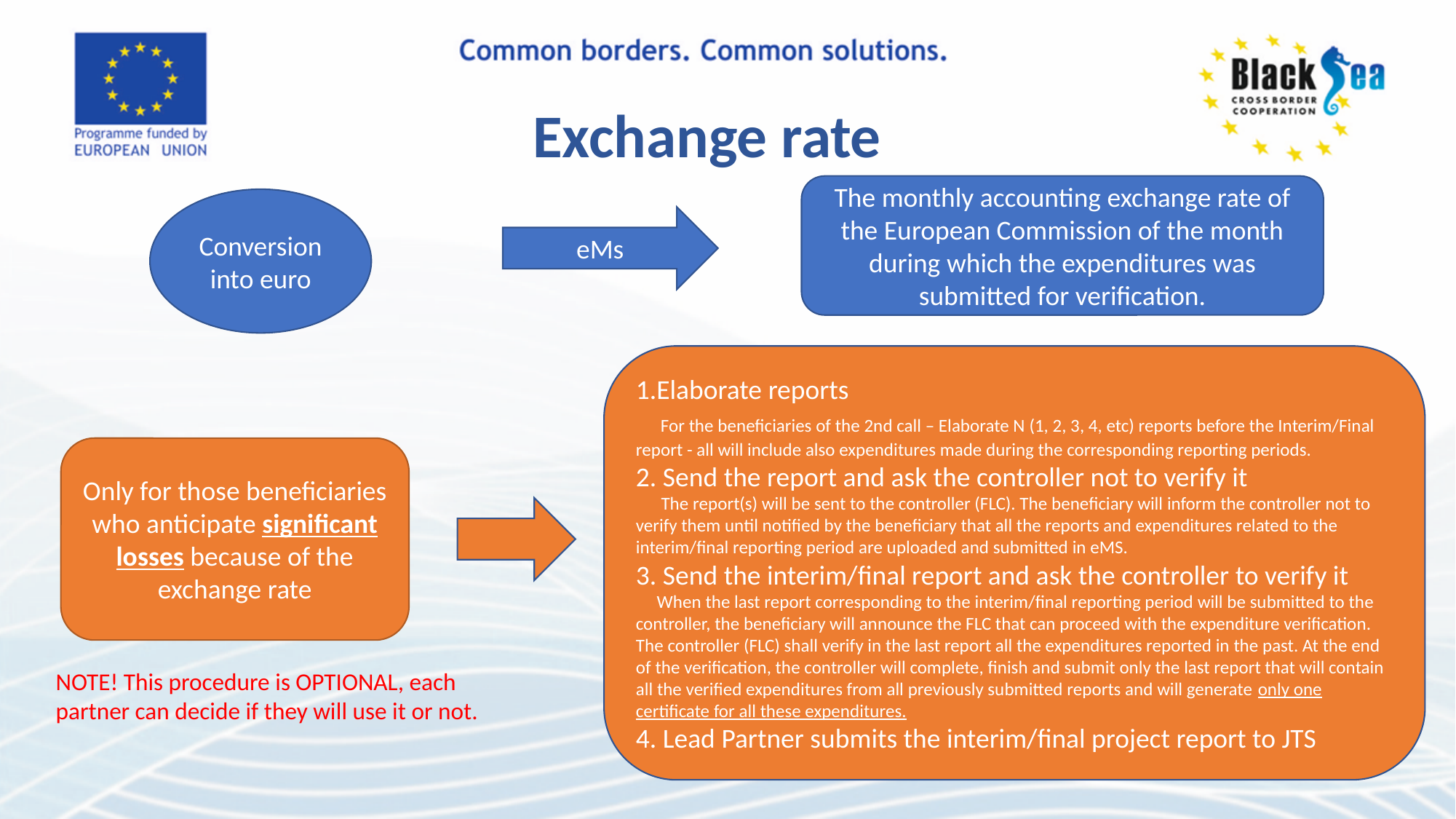

Exchange rate
The monthly accounting exchange rate of the European Commission of the month during which the expenditures was submitted for verification.
Conversion into euro
eMs
1.Elaborate reports
    For the beneficiaries of the 2nd call – Elaborate N (1, 2, 3, 4, etc) reports before the Interim/Final report - all will include also expenditures made during the corresponding reporting periods.
2. Send the report and ask the controller not to verify it
      The report(s) will be sent to the controller (FLC). The beneficiary will inform the controller not to verify them until notified by the beneficiary that all the reports and expenditures related to the interim/final reporting period are uploaded and submitted in eMS.
3. Send the interim/final report and ask the controller to verify it
     When the last report corresponding to the interim/final reporting period will be submitted to the controller, the beneficiary will announce the FLC that can proceed with the expenditure verification.
The controller (FLC) shall verify in the last report all the expenditures reported in the past. At the end of the verification, the controller will complete, finish and submit only the last report that will contain all the verified expenditures from all previously submitted reports and will generate only one certificate for all these expenditures.
4. Lead Partner submits the interim/final project report to JTS
Only for those beneficiaries who anticipate significant losses because of the exchange rate

NOTE! This procedure is OPTIONAL, each partner can decide if they will use it or not.